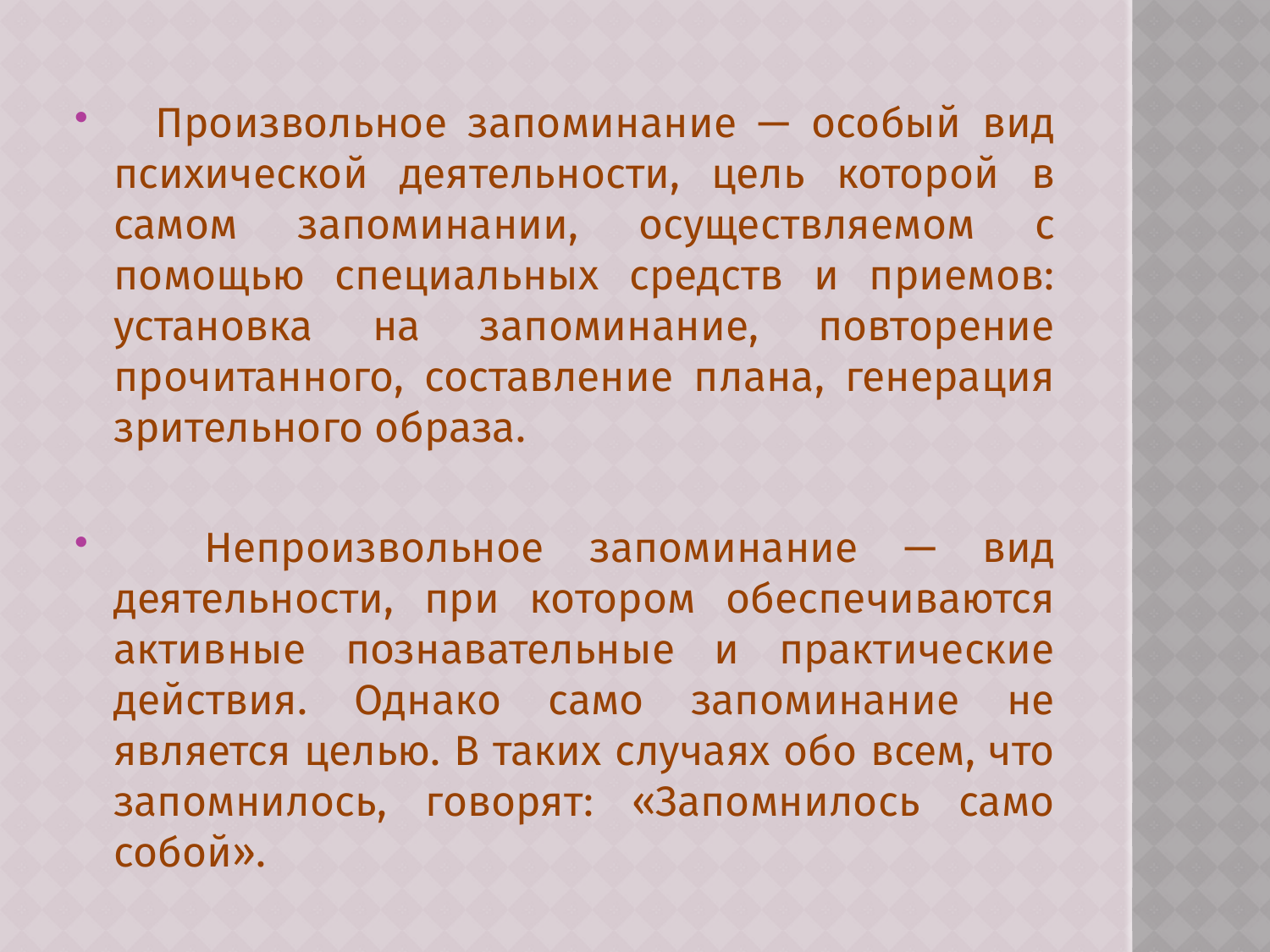

Произвольное запоминание — особый вид психической деятельности, цель которой в самом запоминании, осуществляемом с помощью специальных средств и приемов: установка на запоминание, повторение прочитанного, составление плана, генерация зрительного образа.

  Непроизвольное запоминание — вид деятельности, при котором обеспечиваются активные познавательные и практические действия. Однако само запоминание не является целью. В таких случаях обо всем, что запомнилось, говорят: «Запомнилось само собой».